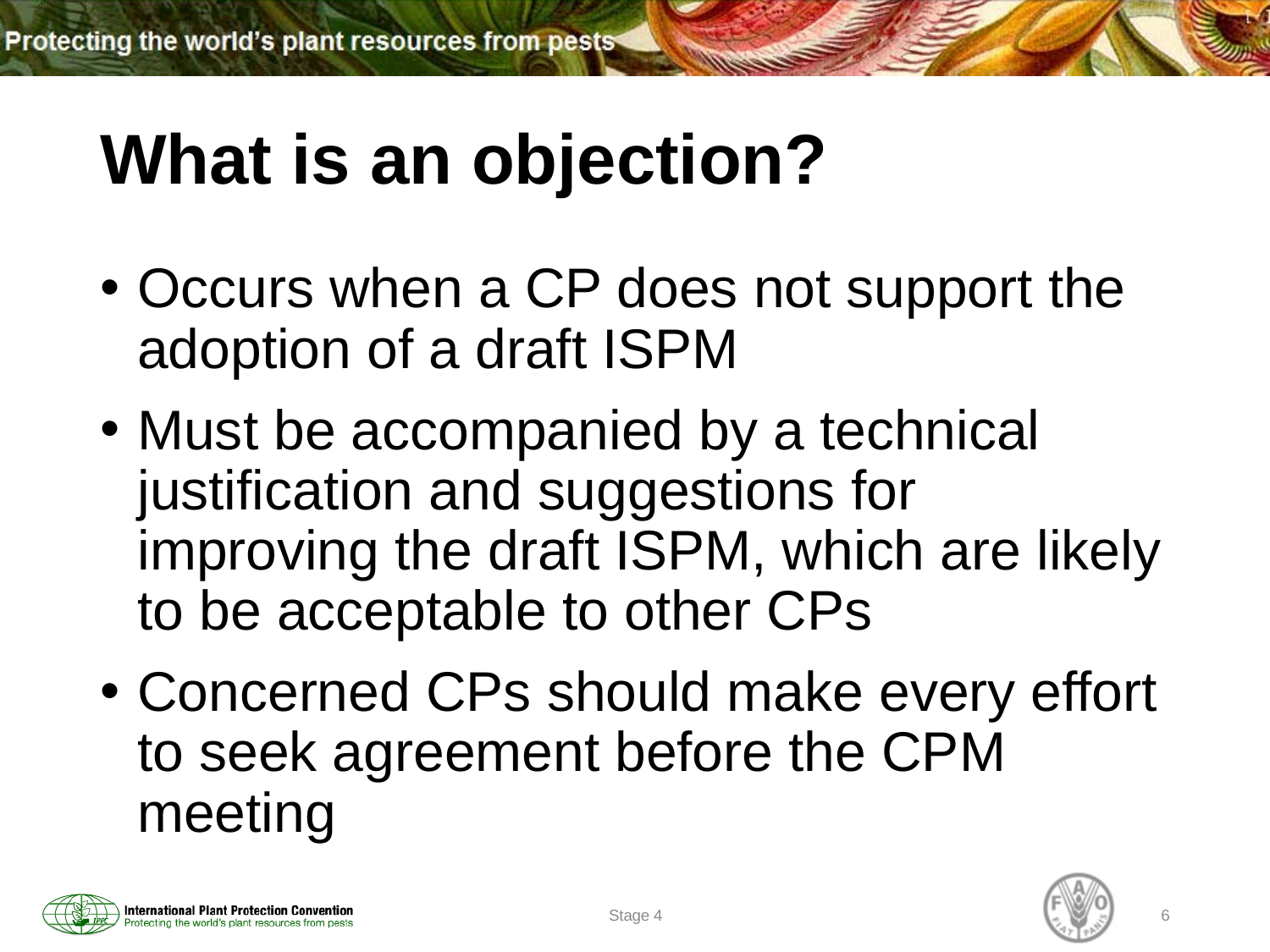

# What is an objection?
Occurs when a CP does not support the adoption of a draft ISPM
Must be accompanied by a technical justification and suggestions for improving the draft ISPM, which are likely to be acceptable to other CPs
Concerned CPs should make every effort to seek agreement before the CPM meeting
Stage 4
6